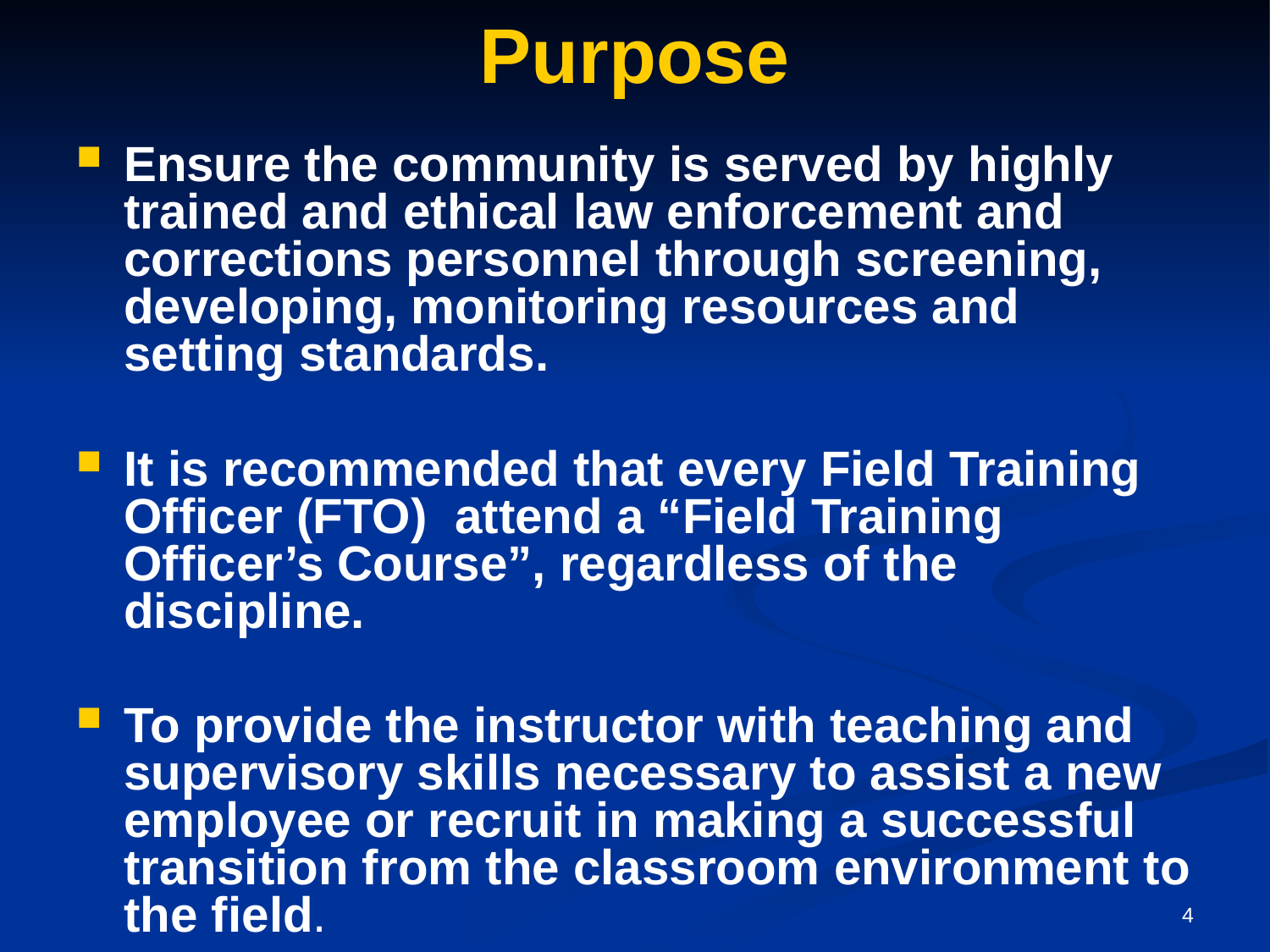

# Purpose
Ensure the community is served by highly trained and ethical law enforcement and corrections personnel through screening, developing, monitoring resources and setting standards.

It is recommended that every Field Training Officer (FTO)  attend a “Field Training Officer’s Course”, regardless of the discipline.

To provide the instructor with teaching and supervisory skills necessary to assist a new employee or recruit in making a successful transition from the classroom environment to the field.
4